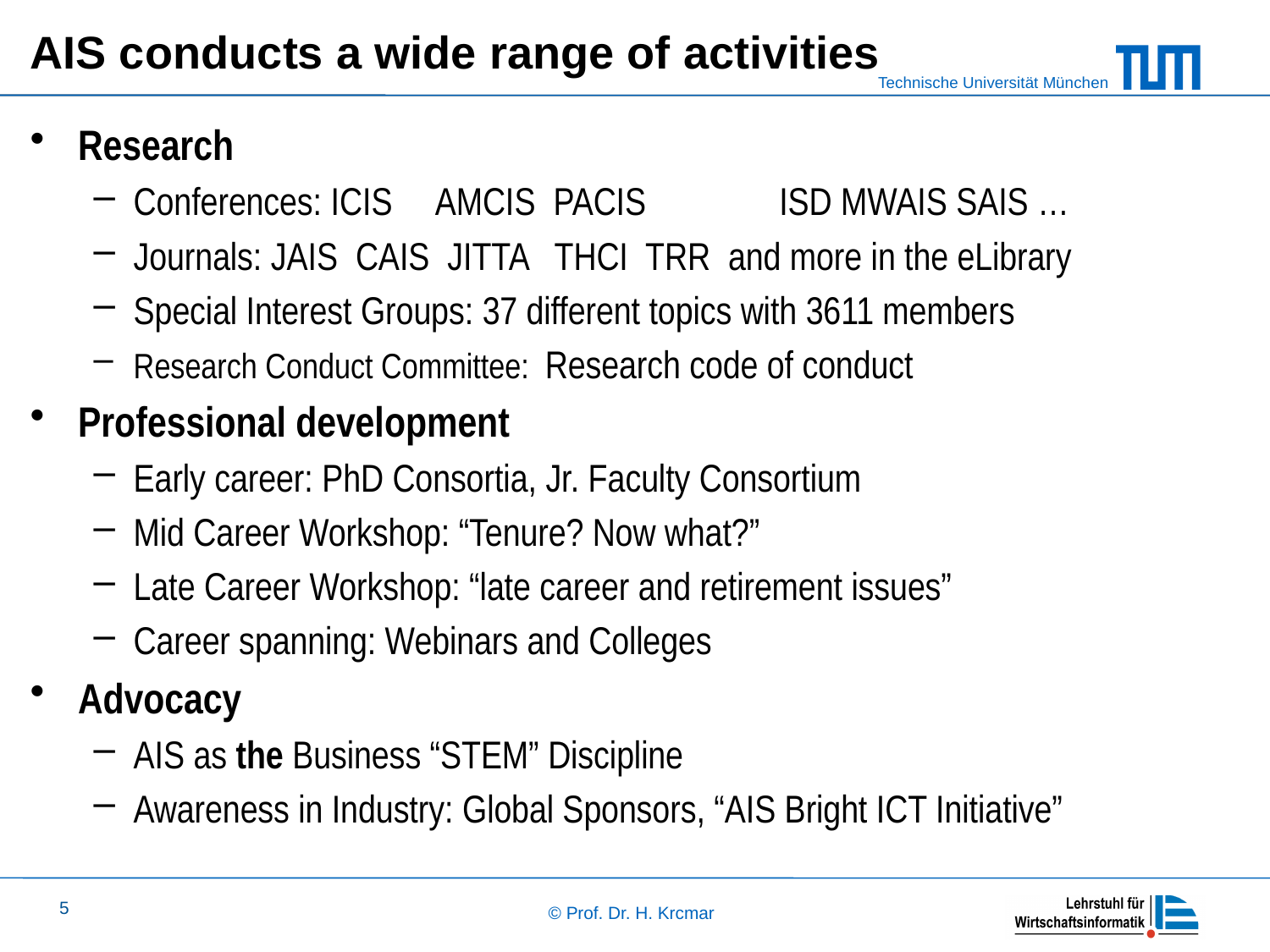

# AIS conducts a wide range of activities
Research
Conferences: ICIS     AMCIS  PACIS               ISD MWAIS SAIS …
Journals: JAIS  CAIS  JITTA   THCI  TRR  and more in the eLibrary
Special Interest Groups: 37 different topics with 3611 members
Research Conduct Committee:  Research code of conduct
Professional development
Early career: PhD Consortia, Jr. Faculty Consortium
Mid Career Workshop: “Tenure? Now what?”
Late Career Workshop: “late career and retirement issues”
Career spanning: Webinars and Colleges
Advocacy
AIS as the Business “STEM” Discipline
Awareness in Industry: Global Sponsors, “AIS Bright ICT Initiative”